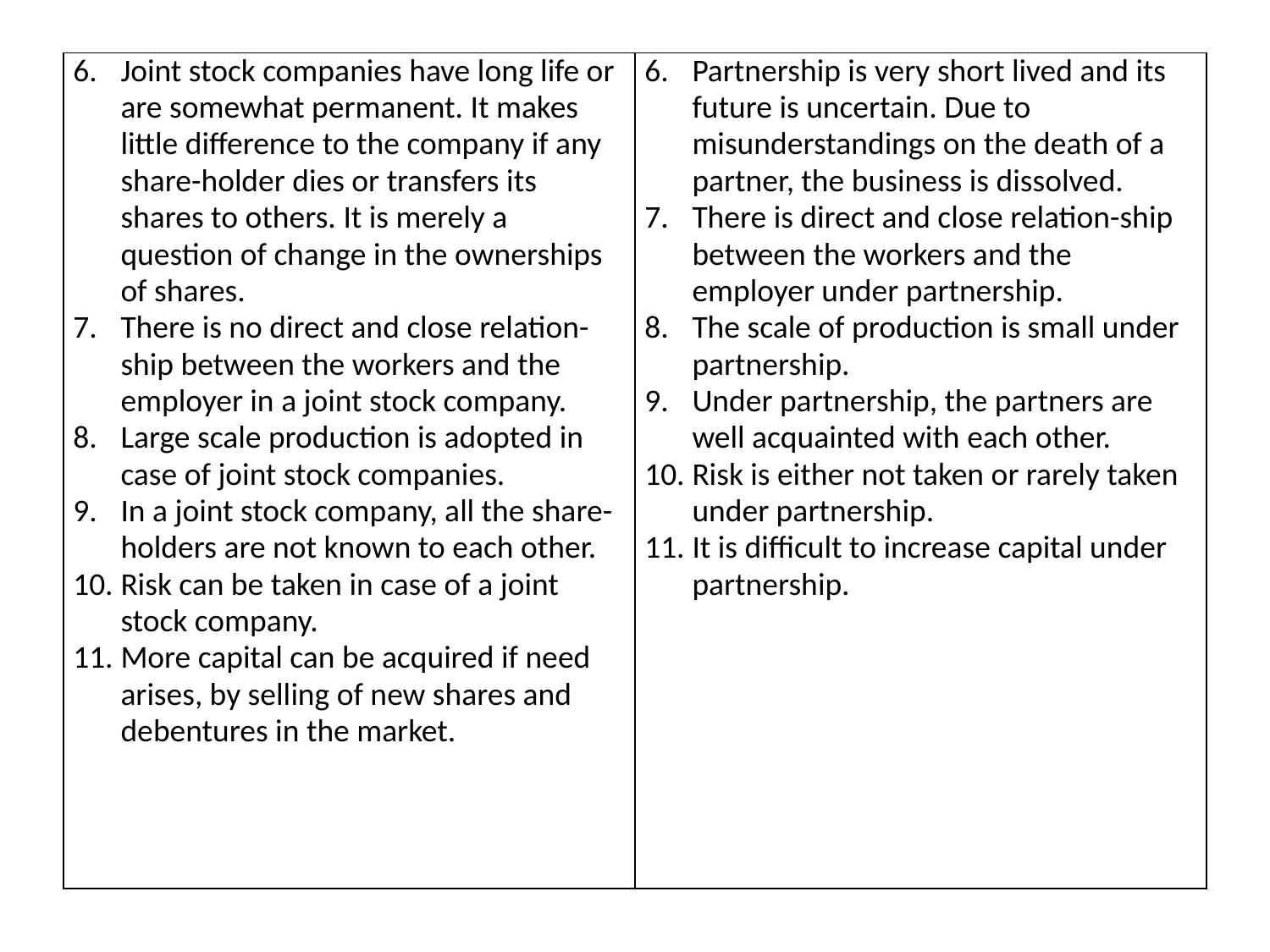

| Joint stock companies have long life or are some­what permanent. It makes little difference to the company if any share-holder dies or transfers its shares to others. It is merely a question of change in the ownerships of shares. There is no direct and close relation-ship between the workers and the employer in a joint stock company. Large scale production is adopted in case of joint stock companies. In a joint stock company, all the share-holders are not known to each other. Risk can be taken in case of a joint stock company. More capital can be acquired if need arises, by sell­ing of new shares and debentures in the market. | Partnership is very short lived and its future is uncertain. Due to misunderstandings on the death of a partner, the business is dissolved. There is direct and close relation-ship between the workers and the employer under partnership. The scale of production is small under partnership. Under partnership, the partners are well ac­quainted with each other. Risk is either not taken or rarely taken under part­nership. It is difficult to increase capital under partnership. |
| --- | --- |